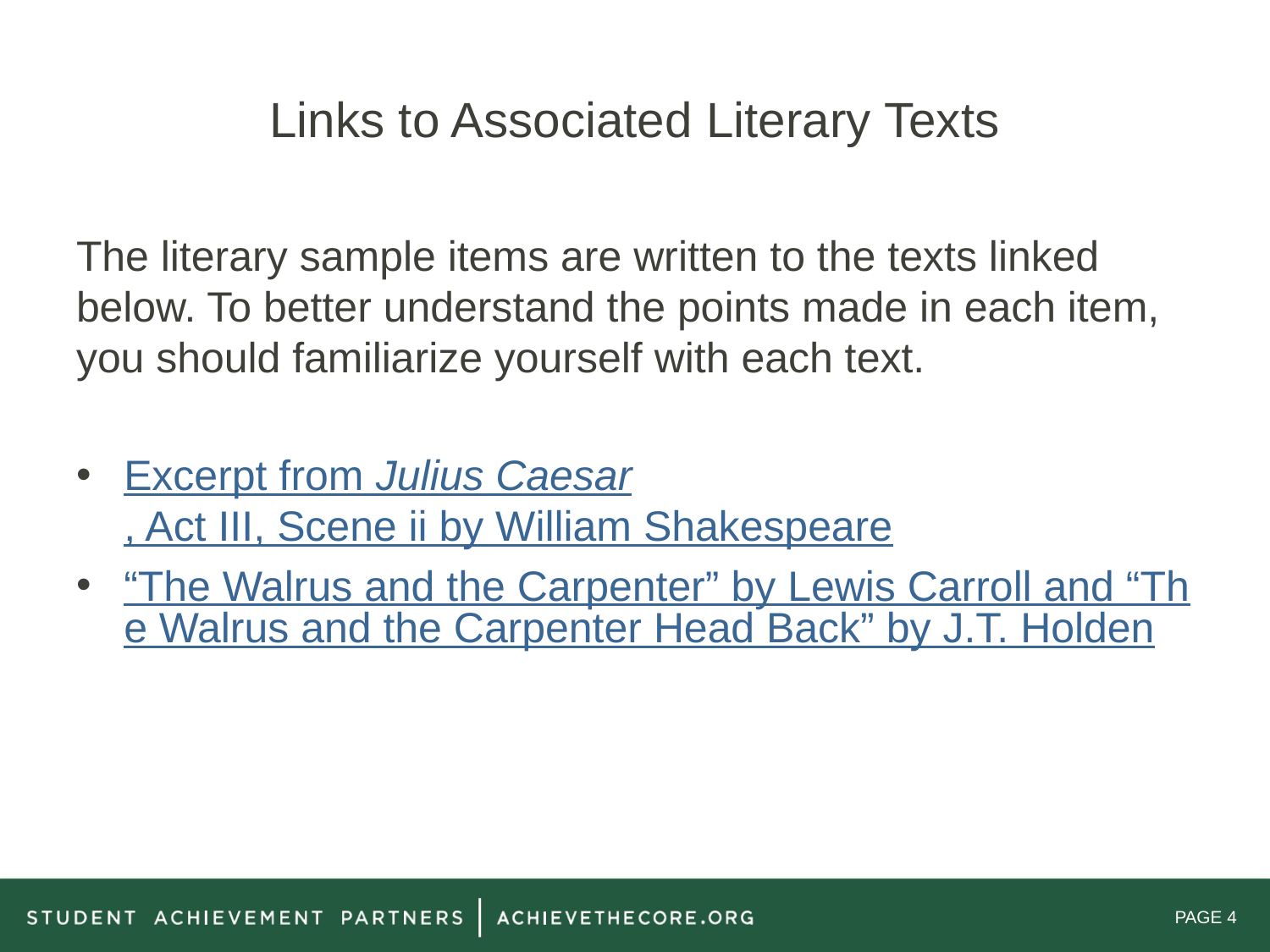

# Links to Associated Literary Texts
The literary sample items are written to the texts linked below. To better understand the points made in each item, you should familiarize yourself with each text.

Excerpt from Julius Caesar, Act III, Scene ii by William Shakespeare
“The Walrus and the Carpenter” by Lewis Carroll and “The Walrus and the Carpenter Head Back” by J.T. Holden